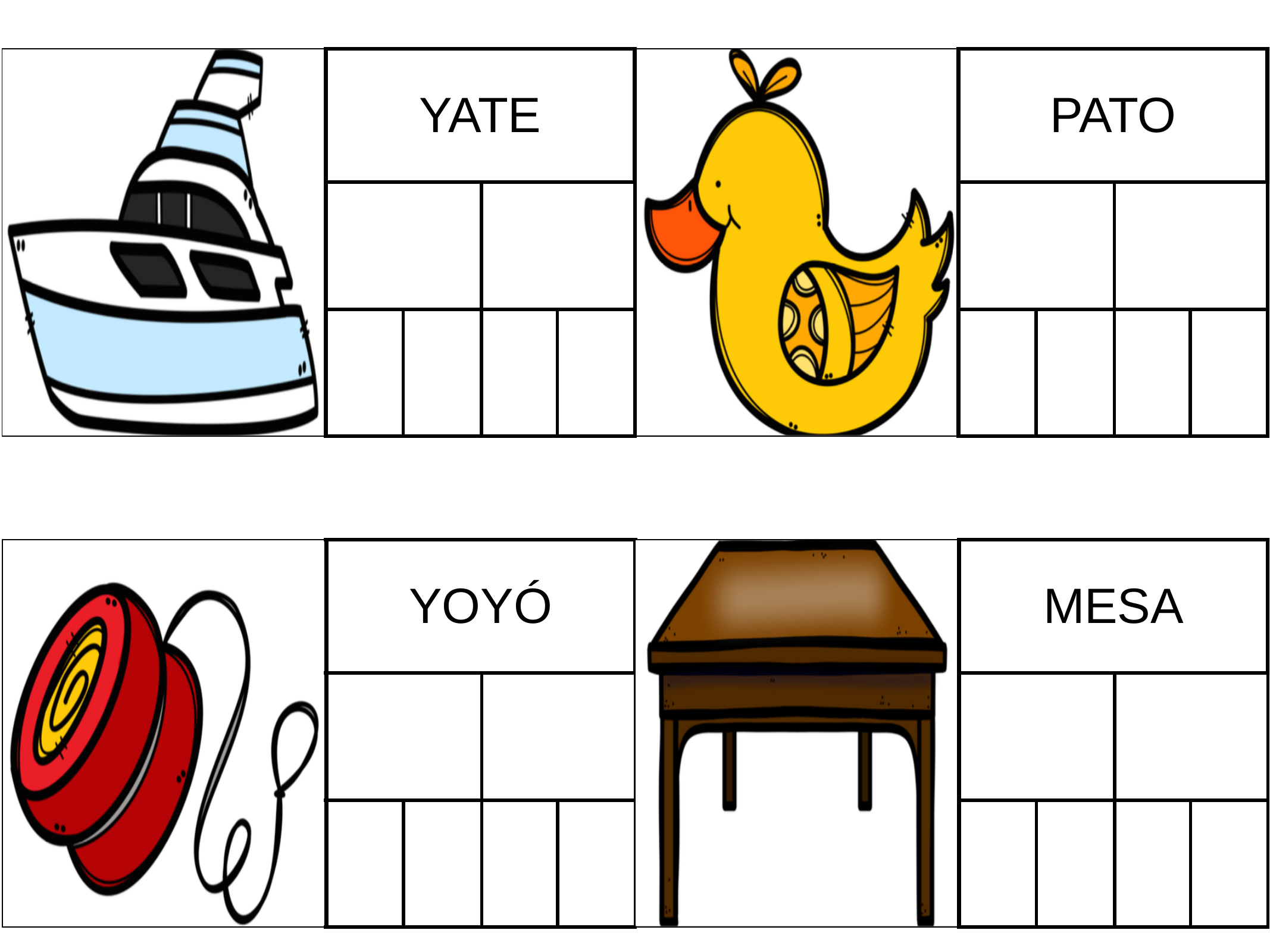

|  | YATE |  |  |  |
| --- | --- | --- | --- | --- |
|  |  |  |  |  |
|  |  |  |  |  |
|  | PATO |  |  |  |
| --- | --- | --- | --- | --- |
|  |  |  |  |  |
|  |  |  |  |  |
|  | YOYÓ |  |  |  |
| --- | --- | --- | --- | --- |
|  |  |  |  |  |
|  |  |  |  |  |
|  | MESA |  |  |  |
| --- | --- | --- | --- | --- |
|  |  |  |  |  |
|  |  |  |  |  |